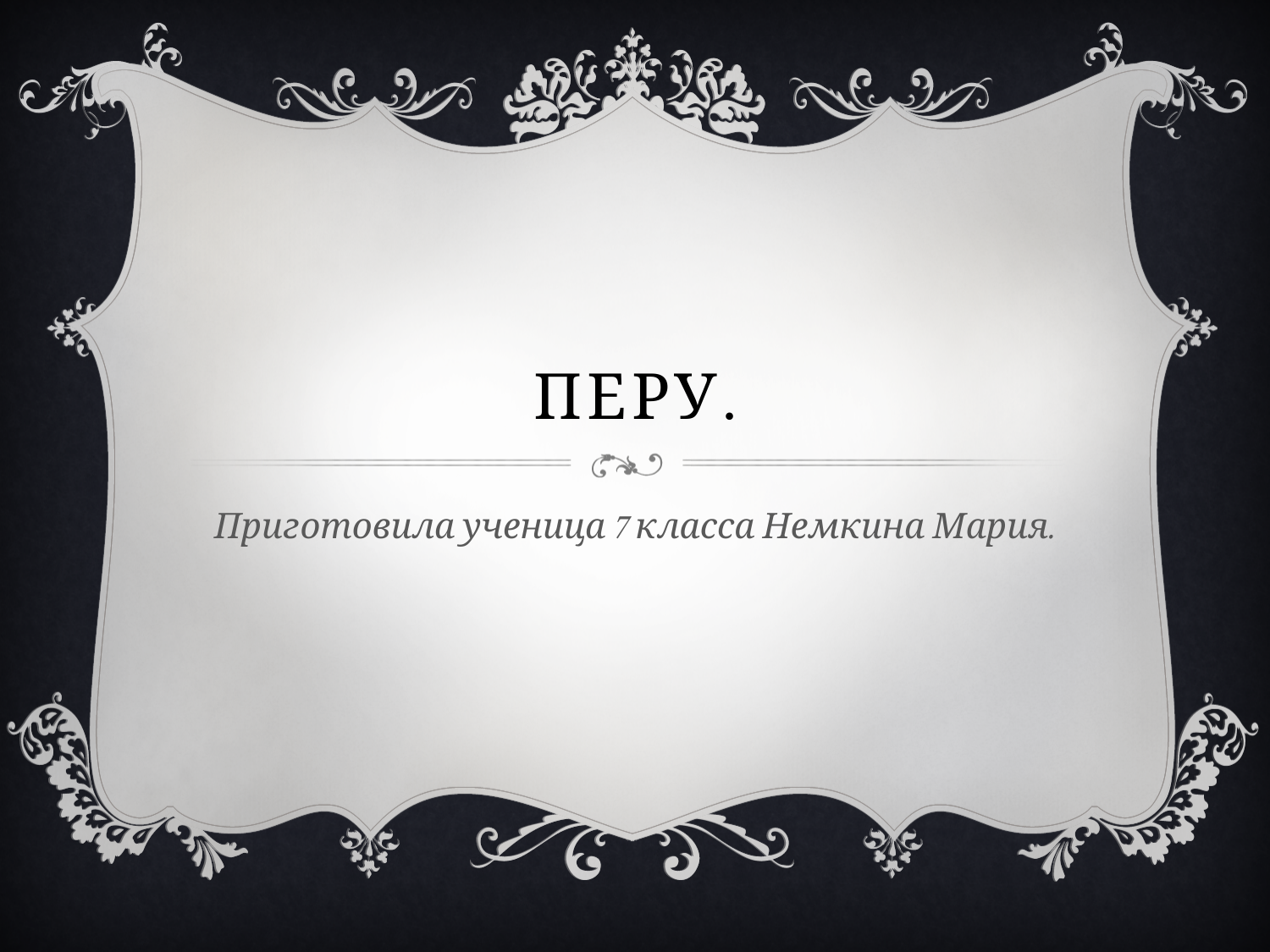

# Перу.
Приготовила ученица 7 класса Немкина Мария.